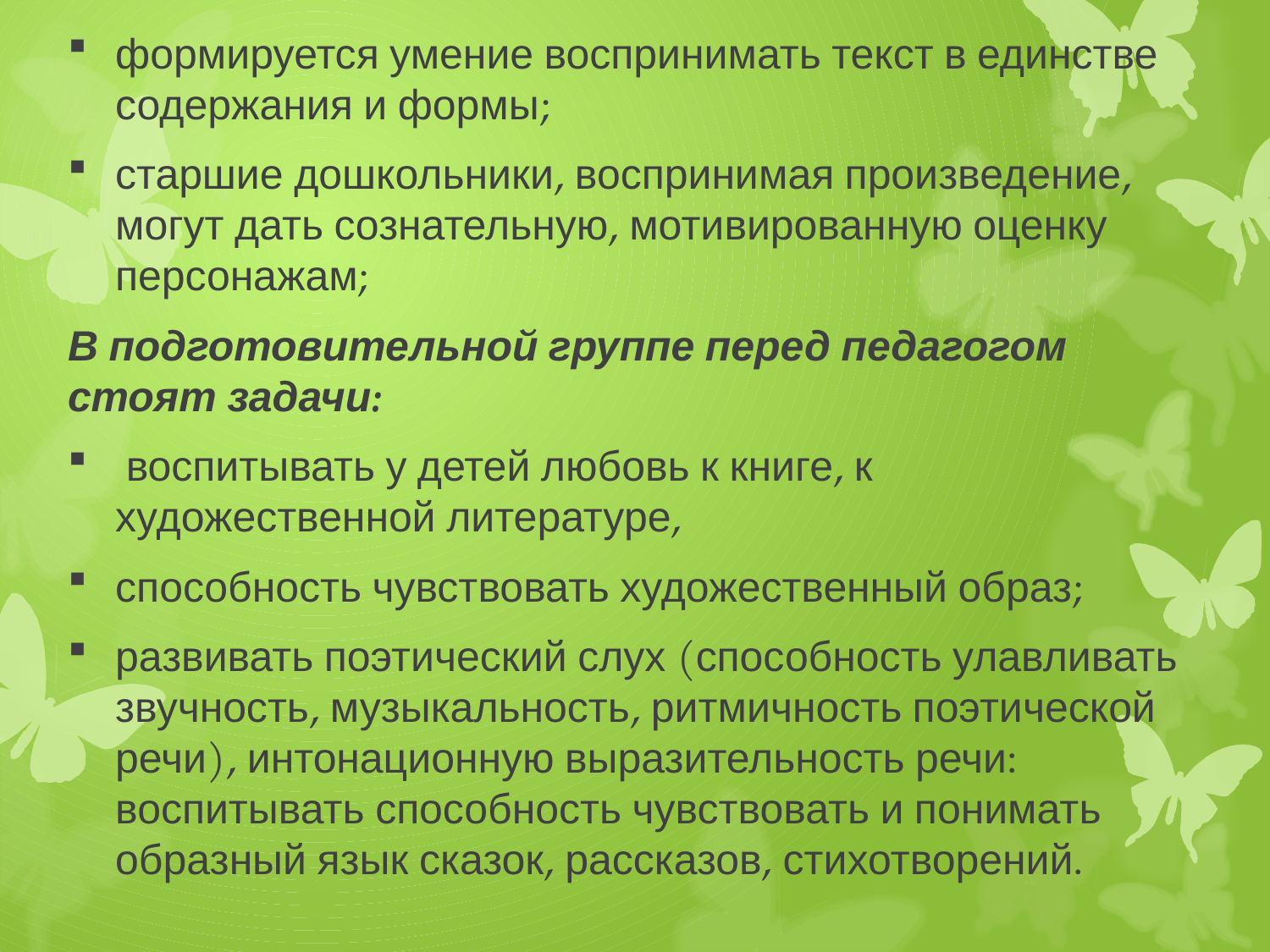

формируется умение воспринимать текст в единстве содержания и формы;
старшие дошкольники, воспринимая произведение, могут дать сознательную, мотивированную оценку персонажам;
В подготовительной группе перед педагогом стоят задачи:
 воспитывать у детей любовь к книге, к художественной литературе,
способность чувствовать художественный образ;
развивать поэтический слух (способность улавливать звучность, музыкальность, ритмичность поэтической речи), интонационную выразительность речи: воспитывать способность чувствовать и понимать образный язык сказок, рассказов, стихотворений.